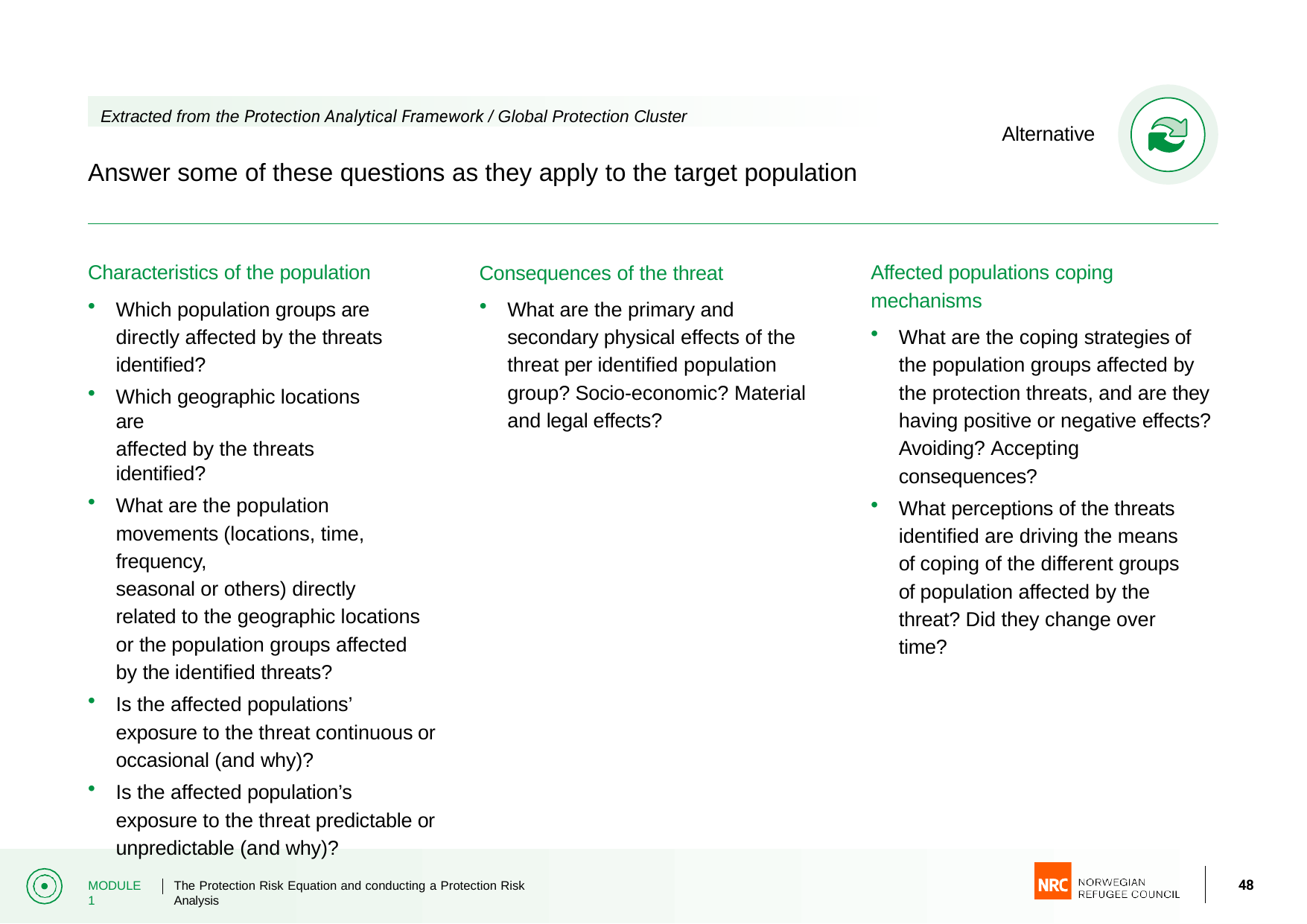

Extracted from the Protection Analytical Framework / Global Protection Cluster
Alternative
Answer some of these questions as they apply to the target population

Affected populations coping mechanisms
Characteristics of the population
Consequences of the threat
Which population groups are directly affected by the threats identified?
Which geographic locations are
affected by the threats identified?
What are the population movements (locations, time, frequency,
seasonal or others) directly related to the geographic locations or the population groups affected by the identified threats?
Is the affected populations’ exposure to the threat continuous or occasional (and why)?
Is the affected population’s exposure to the threat predictable or unpredictable (and why)?
What are the primary and secondary physical effects of the threat per identified population group? Socio-economic? Material and legal effects?
What are the coping strategies of the population groups affected by the protection threats, and are they having positive or negative effects? Avoiding? Accepting consequences?
What perceptions of the threats identified are driving the means of coping of the different groups of population affected by the threat? Did they change over time?
48
MODULE 1
The Protection Risk Equation and conducting a Protection Risk Analysis